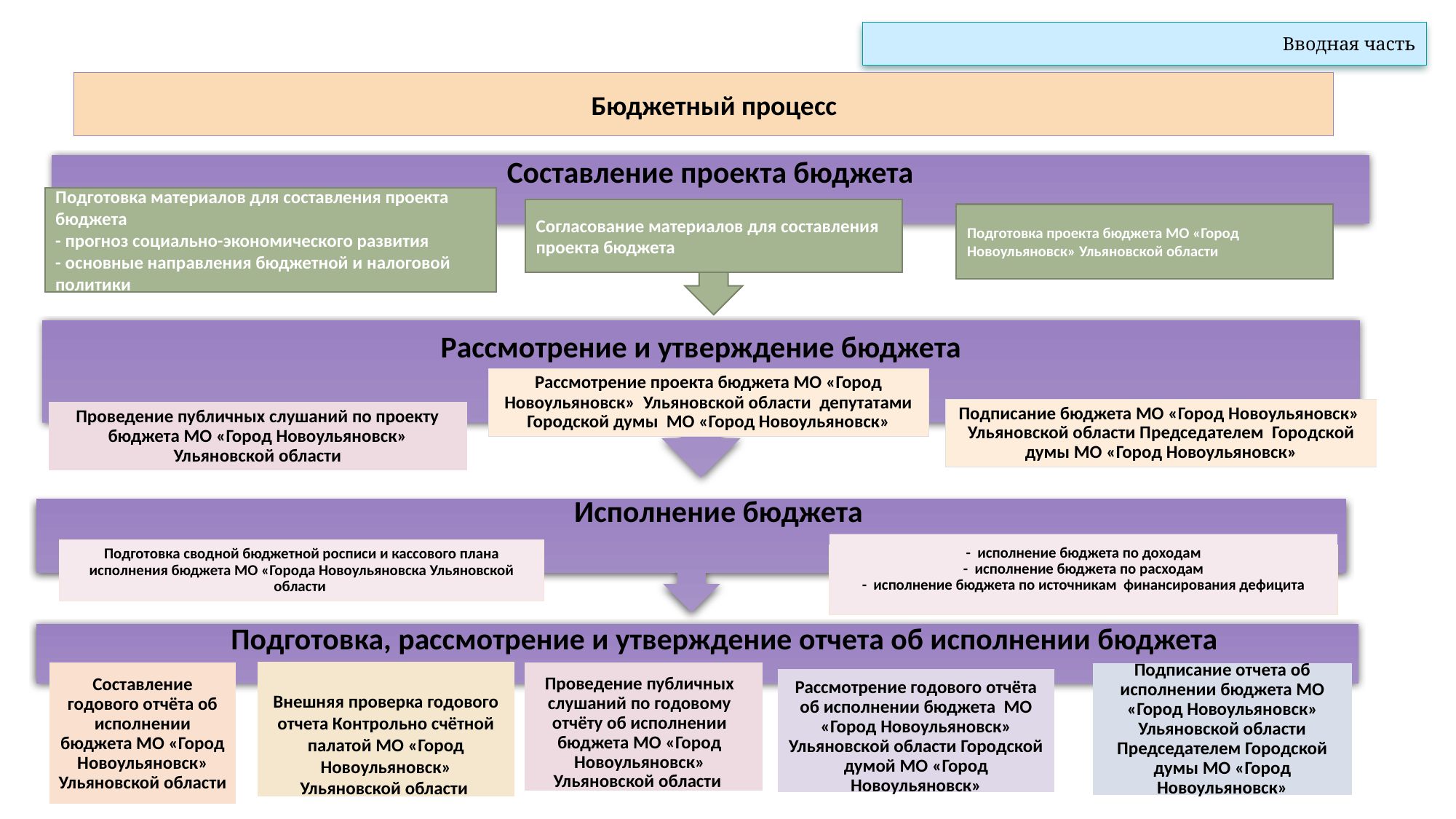

Вводная часть
Бюджетный процесс

Составление проекта бюджета
Подготовка материалов для составления проекта бюджета
- прогноз социально-экономического развития
- основные направления бюджетной и налоговой политики
Согласование материалов для составления проекта бюджета
Подготовка проекта бюджета МО «Город Новоульяновск» Ульяновской области

Рассмотрение и утверждение бюджета

Рассмотрение проекта бюджета МО «Город Новоульяновск»  Ульяновской области  депутатами Городской думы  МО «Город Новоульяновск»

Подписание бюджета МО «Город Новоульяновск»  Ульяновской области Председателем  Городской думы МО «Город Новоульяновск»

Проведение публичных слушаний по проекту бюджета МО «Город Новоульяновск» Ульяновской области

Исполнение бюджета
-  исполнение бюджета по доходам
-  исполнение бюджета по расходам
-  исполнение бюджета по источникам  финансирования дефицита

Подготовка сводной бюджетной росписи и кассового плана исполнения бюджета МО «Города Новоульяновска Ульяновской области

Подготовка, рассмотрение и утверждение отчета об исполнении бюджета

Внешняя проверка годового отчета Контрольно счётной палатой МО «Город Новоульяновск» Ульяновской области

Составление годового отчёта об исполнении бюджета МО «Город Новоульяновск» Ульяновской области

Проведение публичных слушаний по годовому отчёту об исполнении бюджета МО «Город Новоульяновск» Ульяновской области

Подписание отчета об исполнении бюджета МО «Город Новоульяновск» Ульяновской области Председателем Городской думы МО «Город Новоульяновск»
Рассмотрение годового отчёта об исполнении бюджета  МО «Город Новоульяновск» Ульяновской области Городской думой МО «Город Новоульяновск»